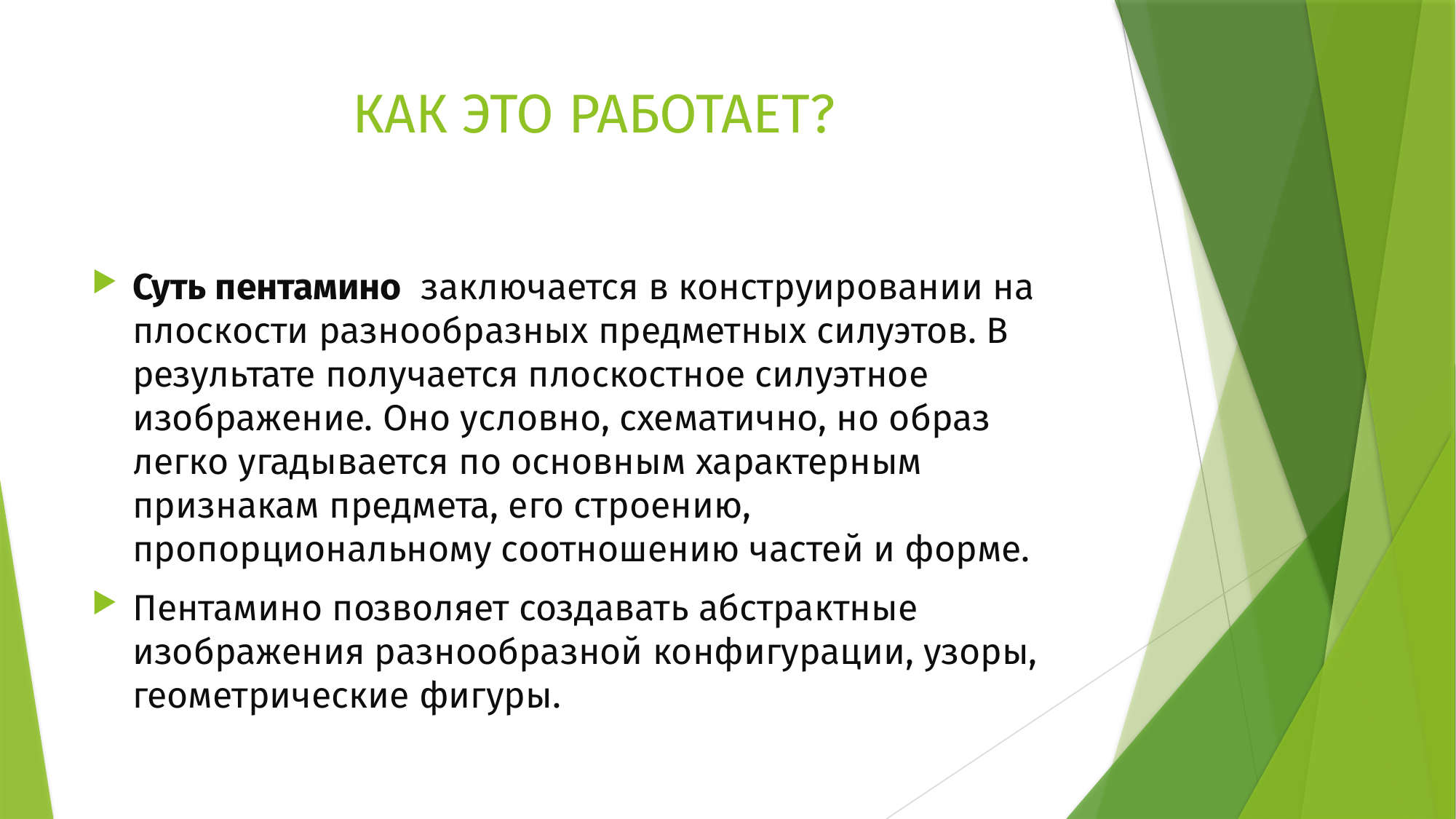

# КАК ЭТО РАБОТАЕТ?
Суть пентамино  заключается в конструировании на плоскости разнообразных предметных силуэтов. В результате получается плоскостное силуэтное изображение. Оно условно, схематично, но образ легко угадывается по основным характерным признакам предмета, его строению, пропорциональному соотношению частей и форме.
Пентамино позволяет создавать абстрактные изображения разнообразной конфигурации, узоры, геометрические фигуры.